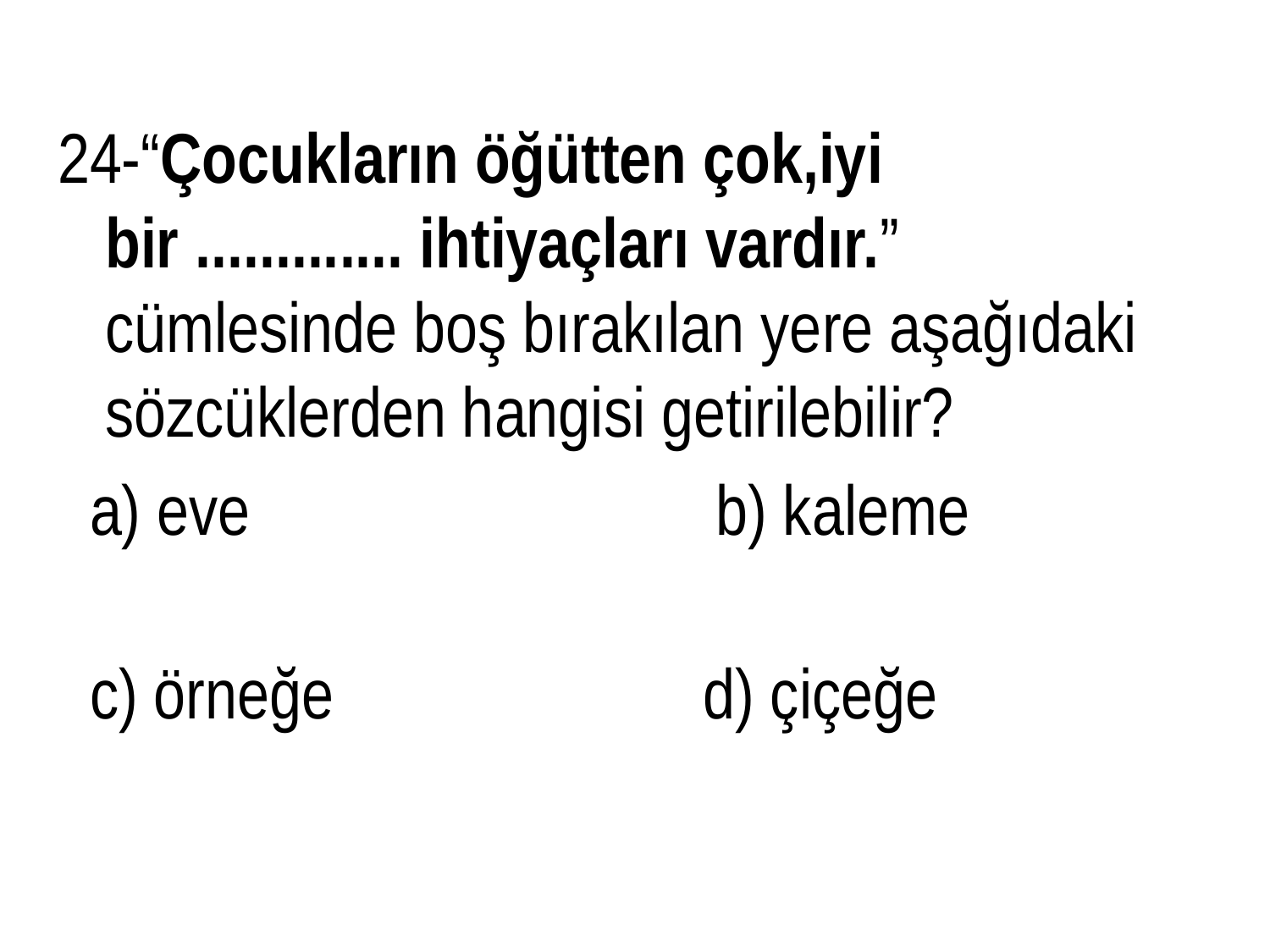

24-“Çocukların öğütten çok,iyi bir ............. ihtiyaçları vardır.” cümlesinde boş bırakılan yere aşağıdaki sözcüklerden hangisi getirilebilir?
  a) eve                             b) kaleme
  c) örneğe                       d) çiçeğe